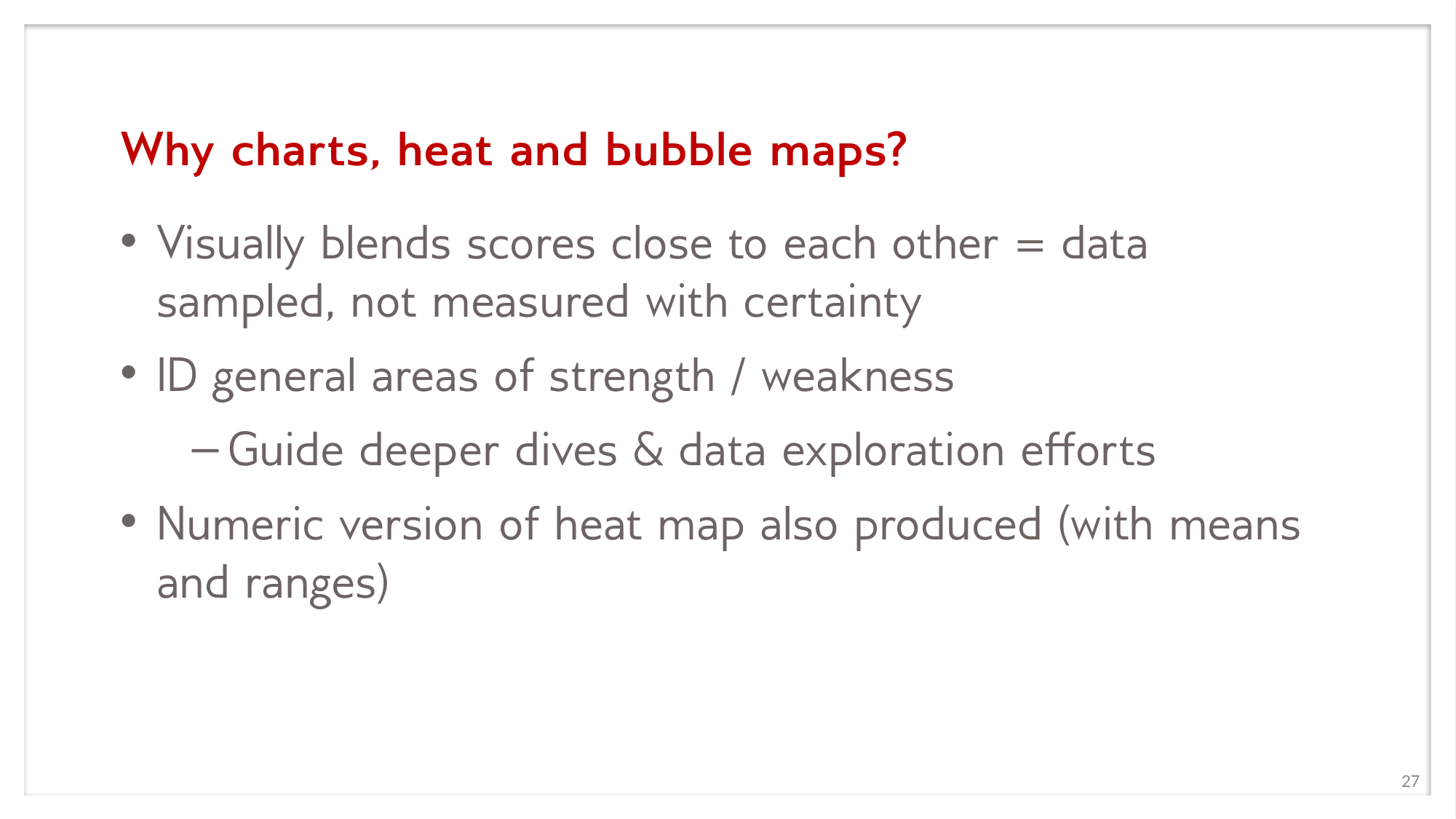

# Why charts, heat and bubble maps?
Visually blends scores close to each other = data sampled, not measured with certainty
ID general areas of strength / weakness
Guide deeper dives & data exploration efforts
Numeric version of heat map also produced (with means and ranges)

27